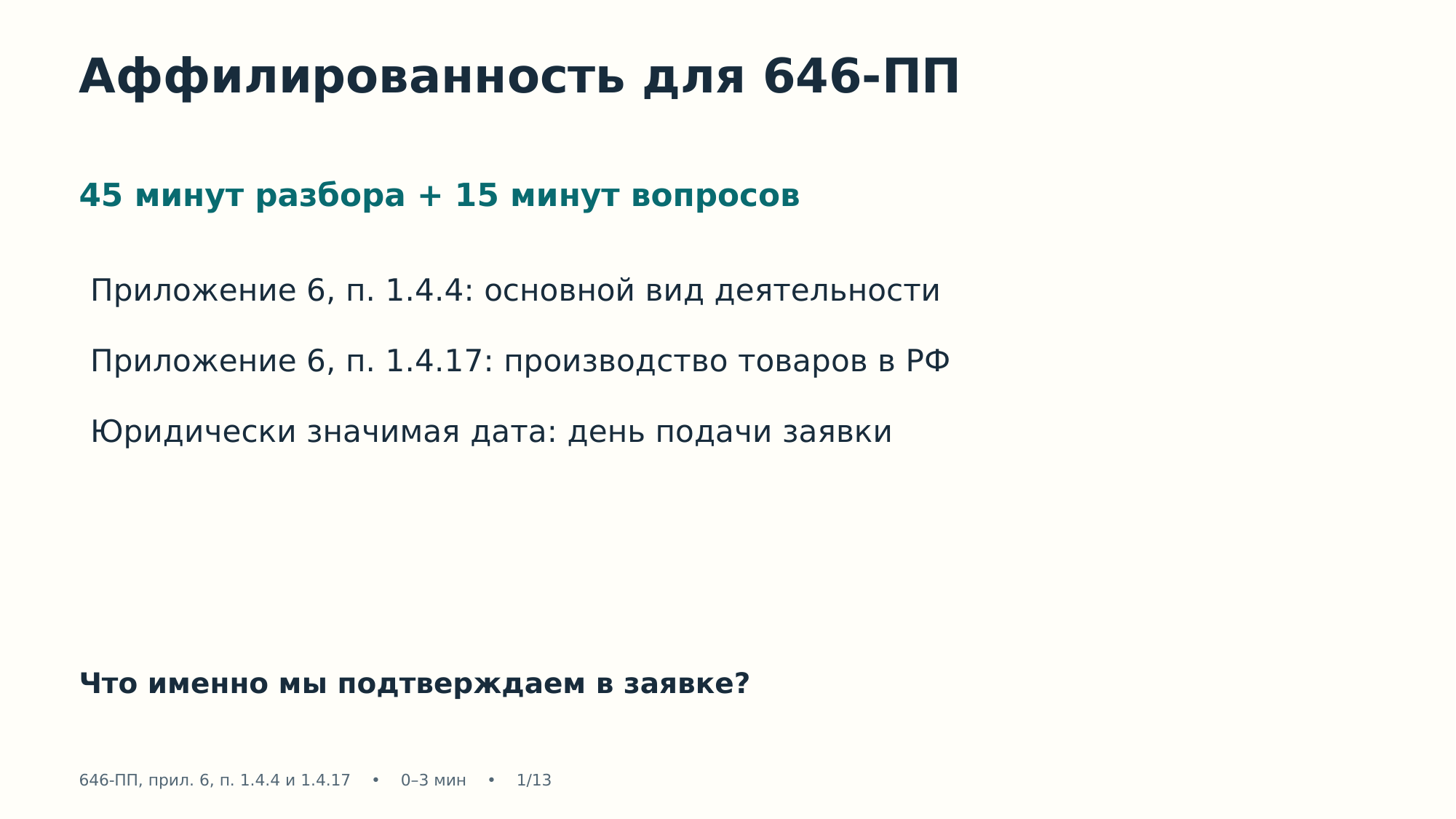

Аффилированность для 646-ПП
45 минут разбора + 15 минут вопросов
Приложение 6, п. 1.4.4: основной вид деятельности
Приложение 6, п. 1.4.17: производство товаров в РФ
Юридически значимая дата: день подачи заявки
Что именно мы подтверждаем в заявке?
646-ПП, прил. 6, п. 1.4.4 и 1.4.17    •    0–3 мин    •    1/13